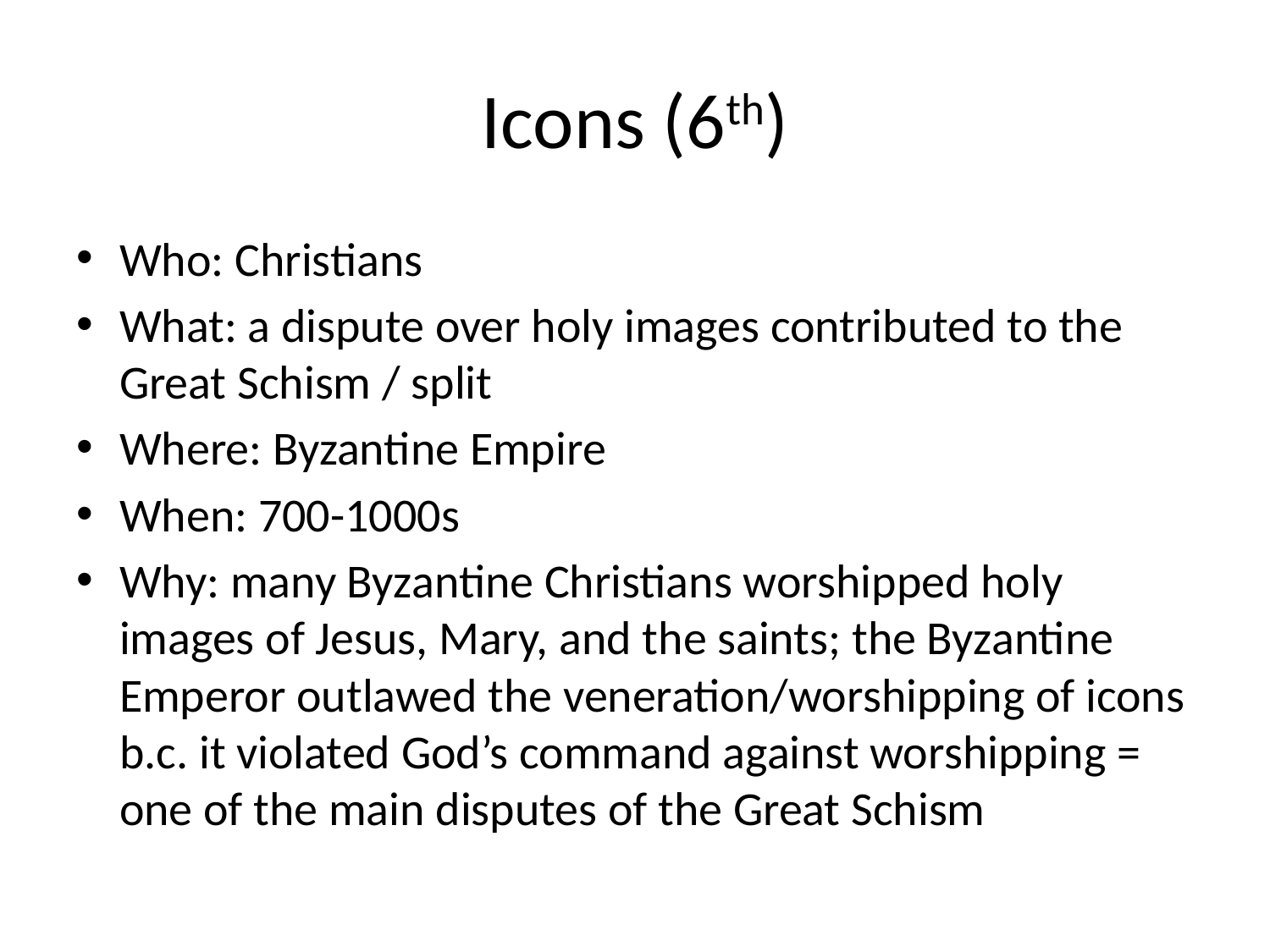

# Icons (6th)
Who: Christians
What: a dispute over holy images contributed to the Great Schism / split
Where: Byzantine Empire
When: 700-1000s
Why: many Byzantine Christians worshipped holy images of Jesus, Mary, and the saints; the Byzantine Emperor outlawed the veneration/worshipping of icons b.c. it violated God’s command against worshipping = one of the main disputes of the Great Schism